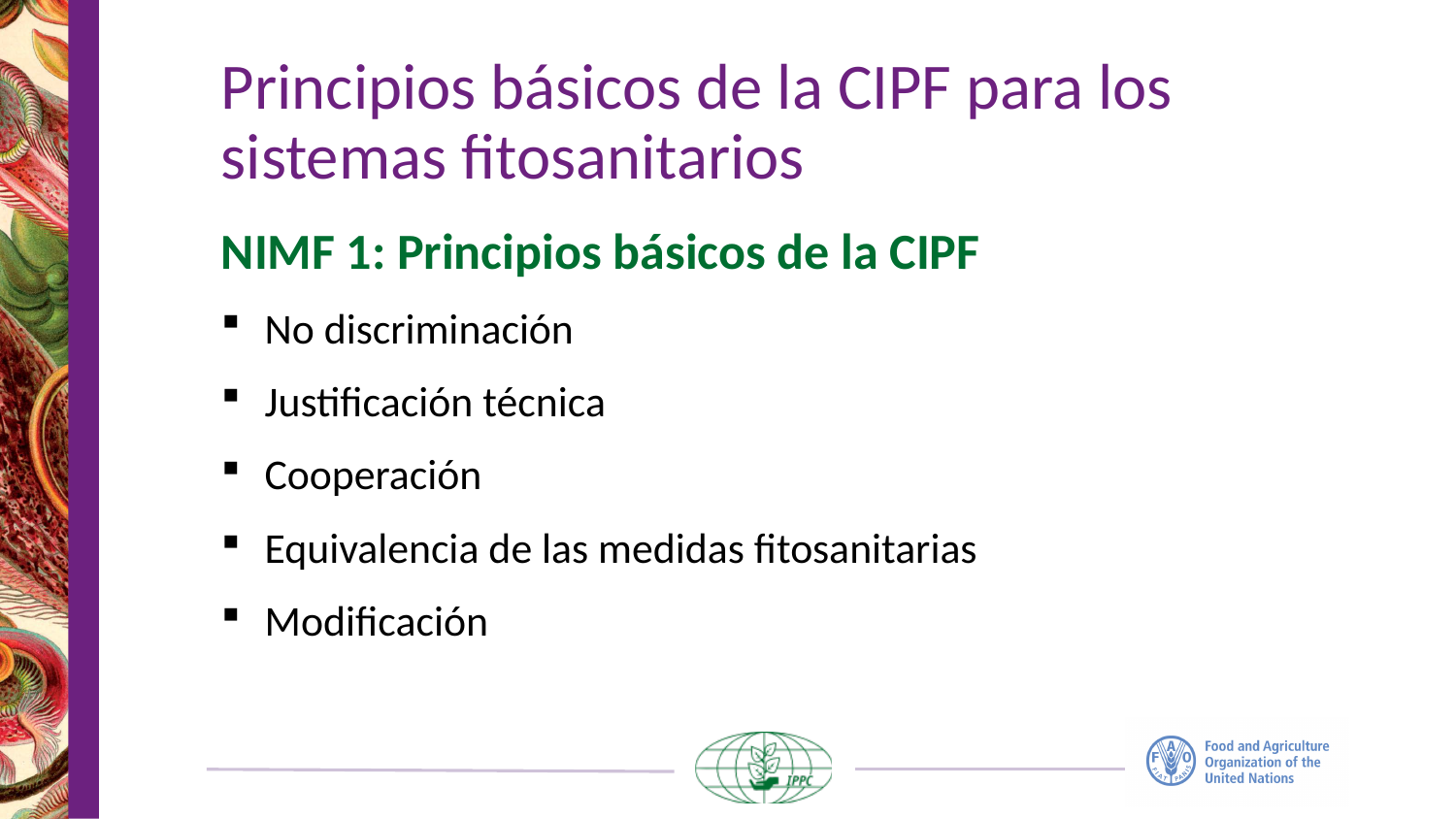

# Principios básicos de la CIPF para los sistemas fitosanitarios
NIMF 1: Principios básicos de la CIPF
No discriminación
Justificación técnica
Cooperación
Equivalencia de las medidas fitosanitarias
Modificación